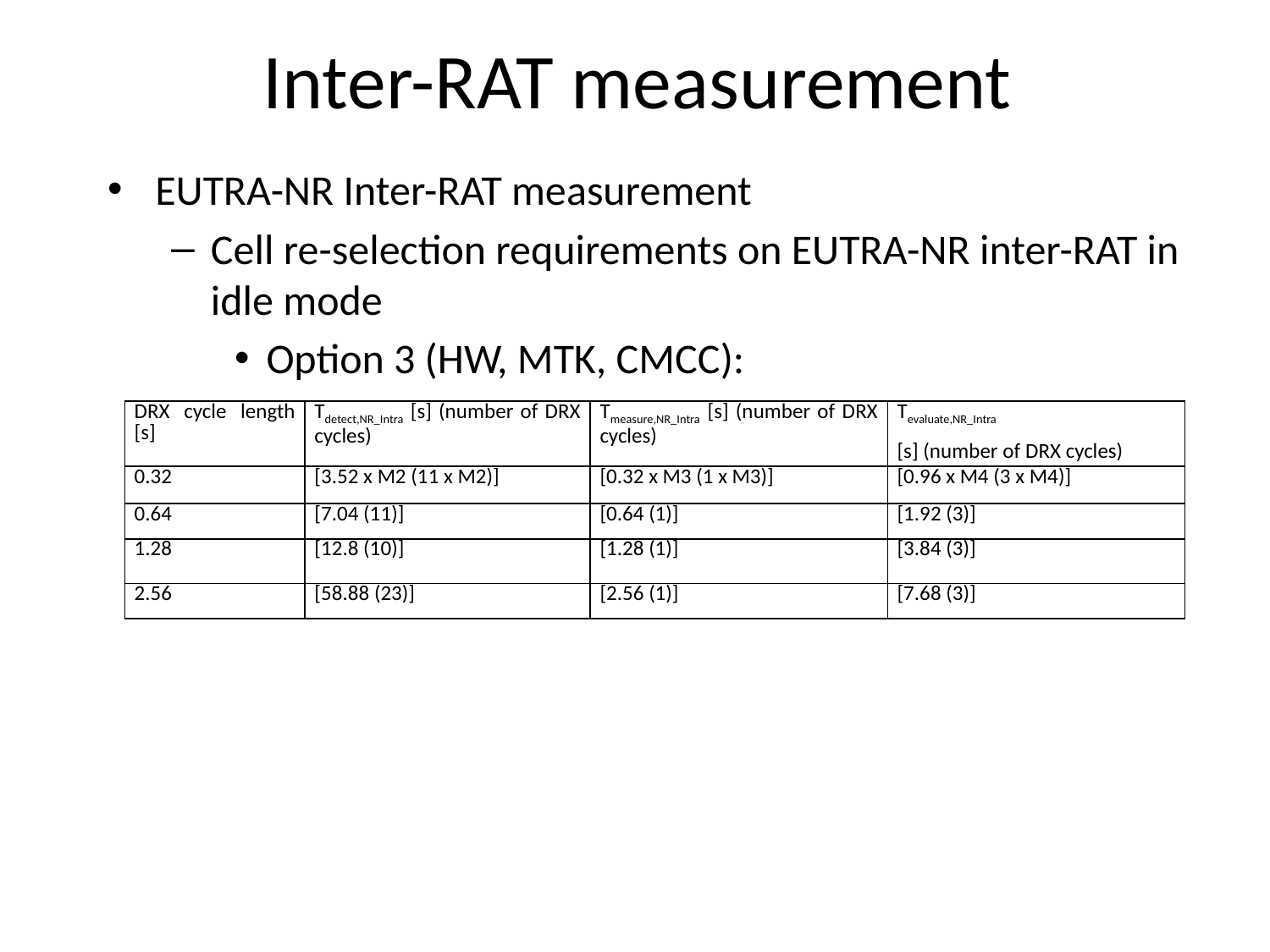

# Inter-RAT measurement
EUTRA-NR Inter-RAT measurement
Cell re-selection requirements on EUTRA-NR inter-RAT in idle mode
Option 3 (HW, MTK, CMCC):

| DRX cycle length [s] | Tdetect,NR\_Intra [s] (number of DRX cycles) | Tmeasure,NR\_Intra [s] (number of DRX cycles) | Tevaluate,NR\_Intra [s] (number of DRX cycles) |
| --- | --- | --- | --- |
| 0.32 | [3.52 x M2 (11 x M2)] | [0.32 x M3 (1 x M3)] | [0.96 x M4 (3 x M4)] |
| 0.64 | [7.04 (11)] | [0.64 (1)] | [1.92 (3)] |
| 1.28 | [12.8 (10)] | [1.28 (1)] | [3.84 (3)] |
| 2.56 | [58.88 (23)] | [2.56 (1)] | [7.68 (3)] |